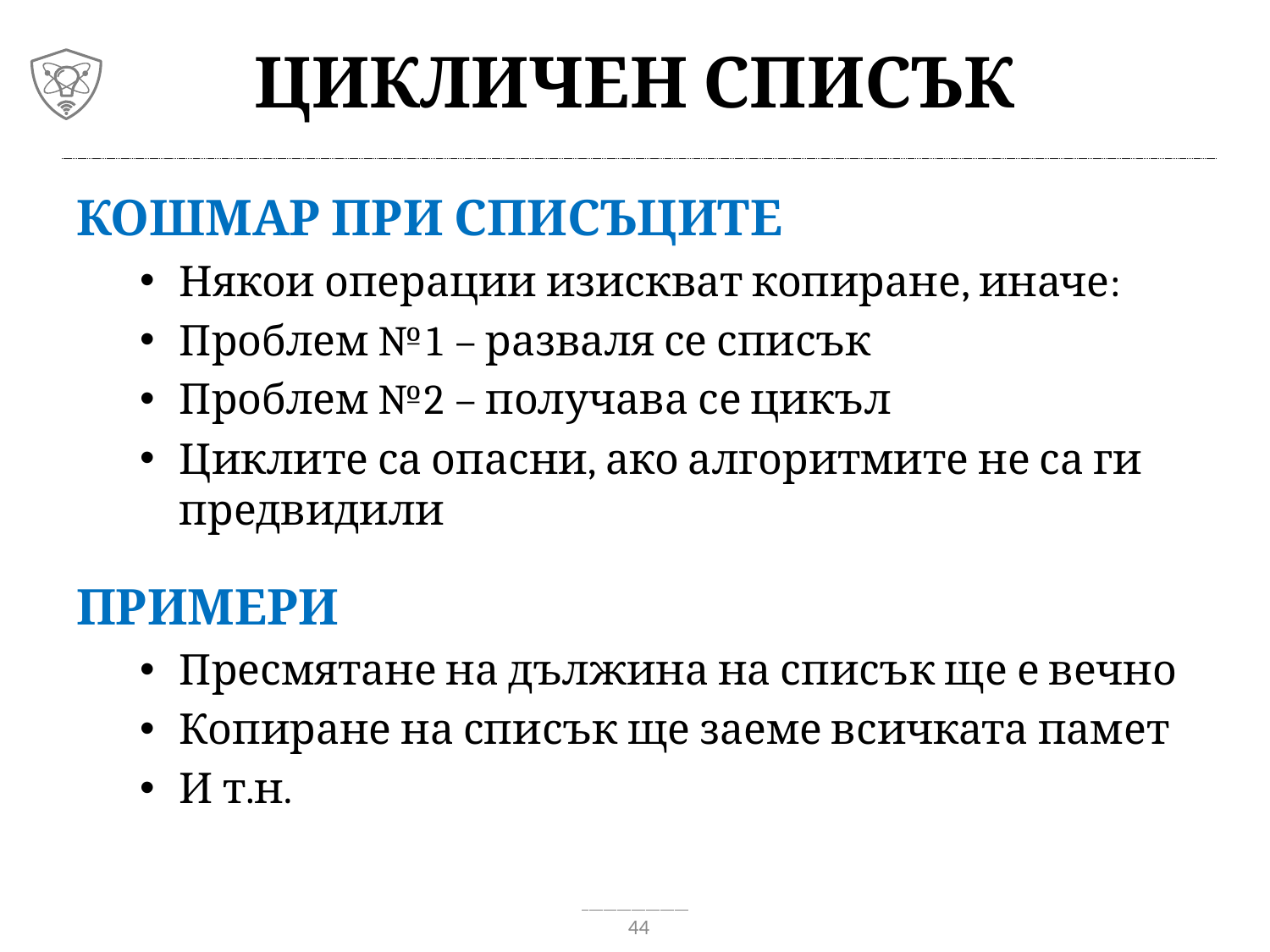

# Цикличен списък
Кошмар при списъците
Някои операции изискват копиране, иначе:
Проблем №1 – разваля се списък
Проблем №2 – получава се цикъл
Циклите са опасни, ако алгоритмите не са ги предвидили
Примери
Пресмятане на дължина на списък ще е вечно
Копиране на списък ще заеме всичката памет
И т.н.
44